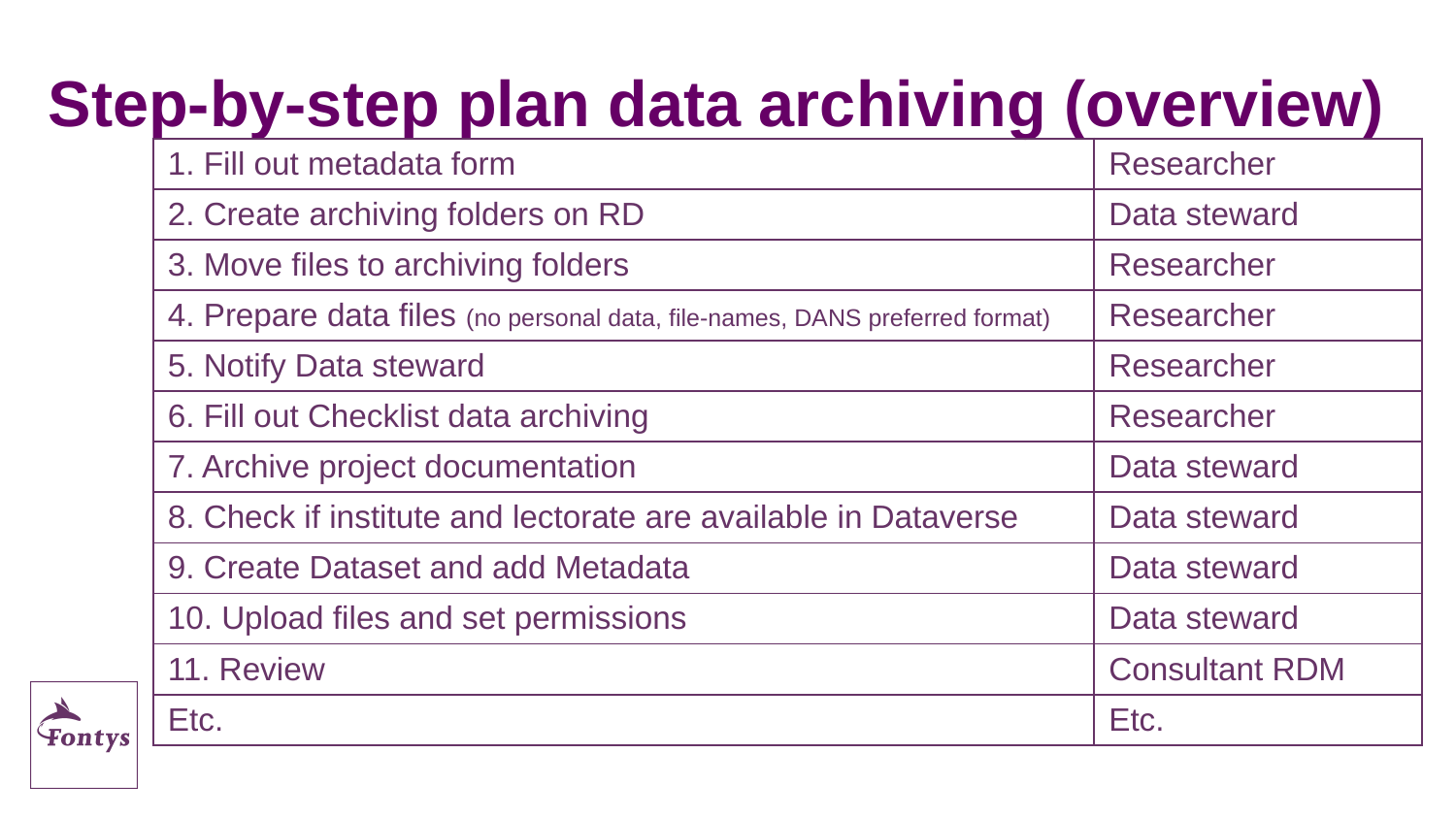

# Step-by-step plan data archiving (overview)
| 1. Fill out metadata form | Researcher |
| --- | --- |
| 2. Create archiving folders on RD | Data steward |
| 3. Move files to archiving folders | Researcher |
| 4. Prepare data files (no personal data, file-names, DANS preferred format) | Researcher |
| 5. Notify Data steward | Researcher |
| 6. Fill out Checklist data archiving | Researcher |
| 7. Archive project documentation | Data steward |
| 8. Check if institute and lectorate are available in Dataverse | Data steward |
| 9. Create Dataset and add Metadata | Data steward |
| 10. Upload files and set permissions | Data steward |
| 11. Review | Consultant RDM |
| Etc. | Etc. |